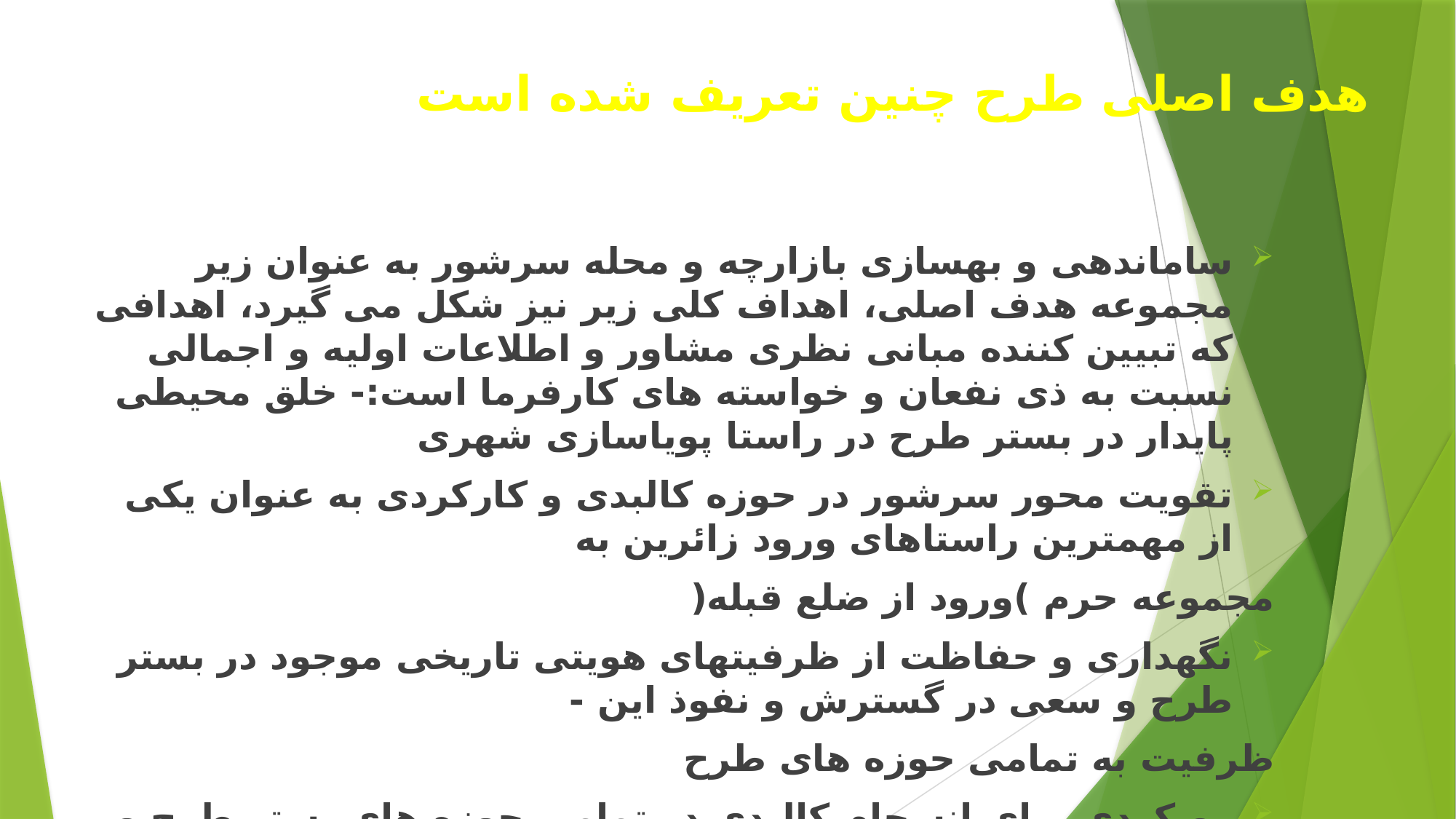

# هدف اصلی طرح چنین تعریف شده است
ساماندهی و بهسازی بازارچه و محله سرشور به عنوان زیر مجموعه هدف اصلی، اهداف کلی زیر نیز شکل می گیرد، اهدافی که تبیین کننده مبانی نظری مشاور و اطلاعات اولیه و اجمالی نسبت به ذی نفعان و خواسته های کارفرما است:- خلق محیطی پایدار در بستر طرح در راستا پویاسازی شهری
تقویت محور سرشور در حوزه کالبدی و کارکردی به عنوان یکی از مهمترین راستاهای ورود زائرین به
مجموعه حرم )ورود از ضلع قبله(
نگهداری و حفاظت از ظرفیتهای هویتی تاریخی موجود در بستر طرح و سعی در گسترش و نفوذ این -
ظرفیت به تمامی حوزه های طرح
رویکردی برای انسجام کالبدی در تمامی حوزه های بستر طرح و ایجاد یک کل منسجم